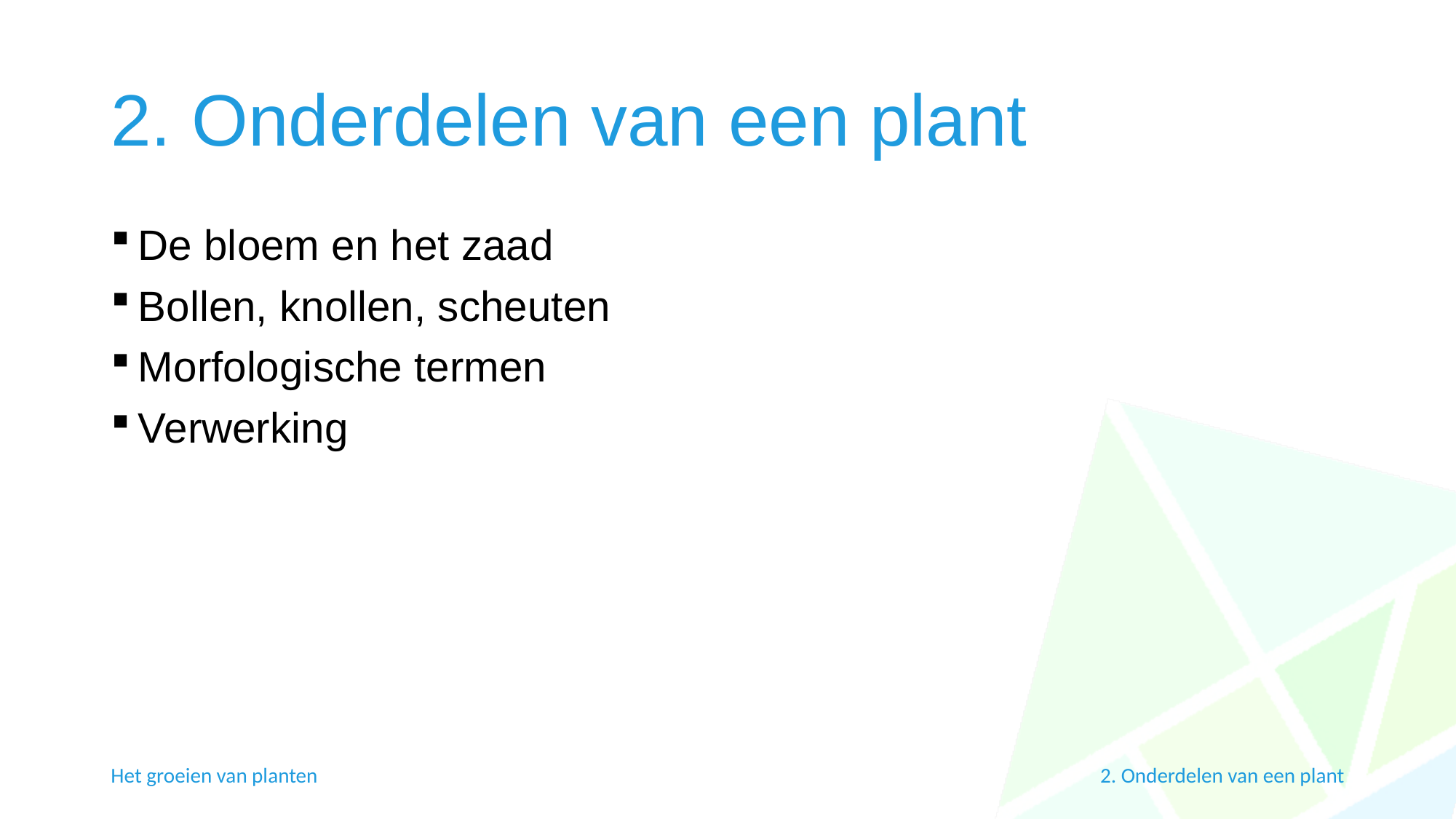

# 2. Onderdelen van een plant
De bloem en het zaad
Bollen, knollen, scheuten
Morfologische termen
Verwerking
Het groeien van planten
2. Onderdelen van een plant